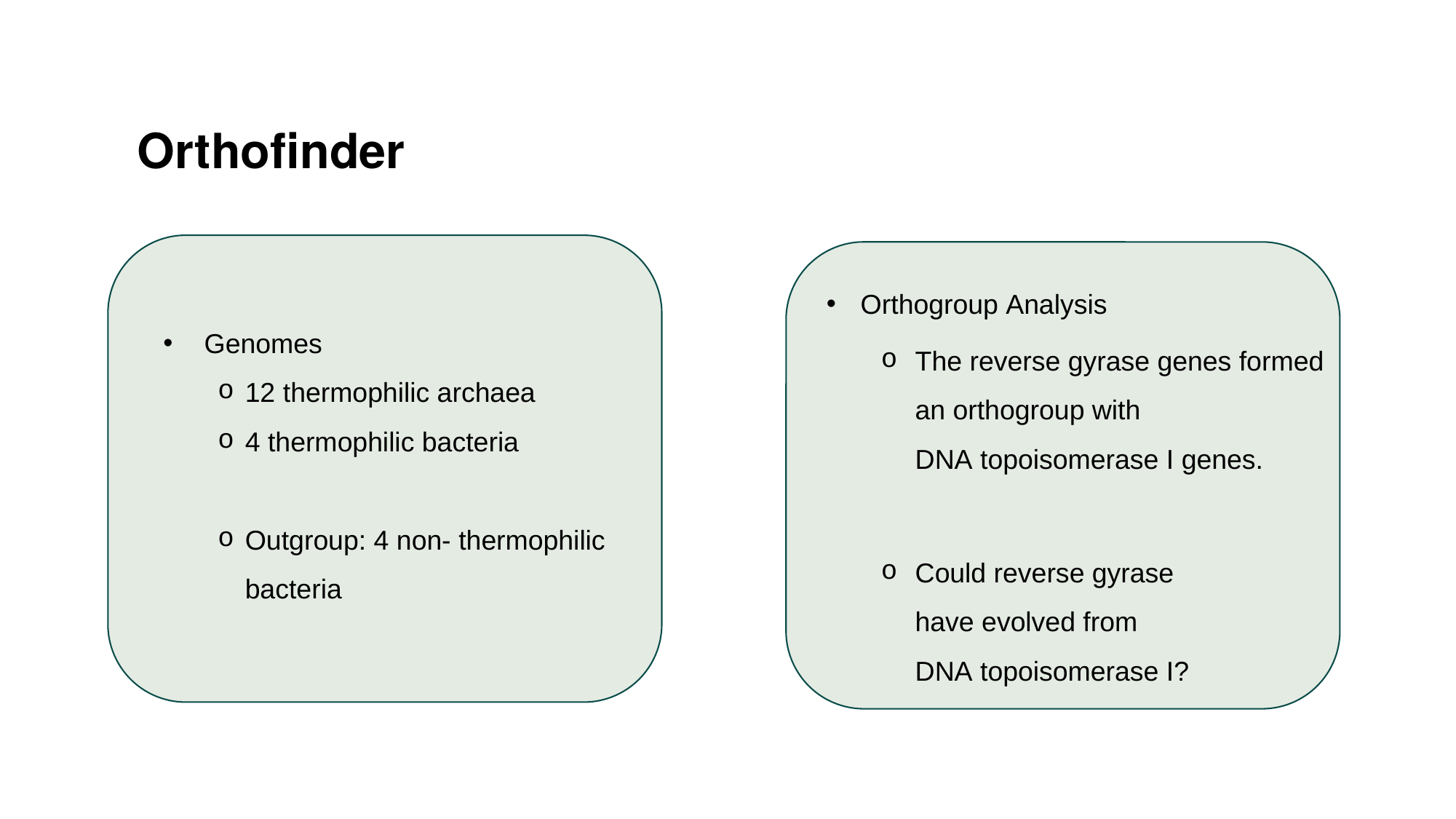

# Orthofinder

Orthogroup Analysis
The reverse gyrase genes formed an orthogroup with DNA topoisomerase I genes.

Could reverse gyrase have evolved from DNA topoisomerase I?

Genomes
12 thermophilic archaea
4 thermophilic bacteria

Outgroup: 4 non- thermophilic bacteria